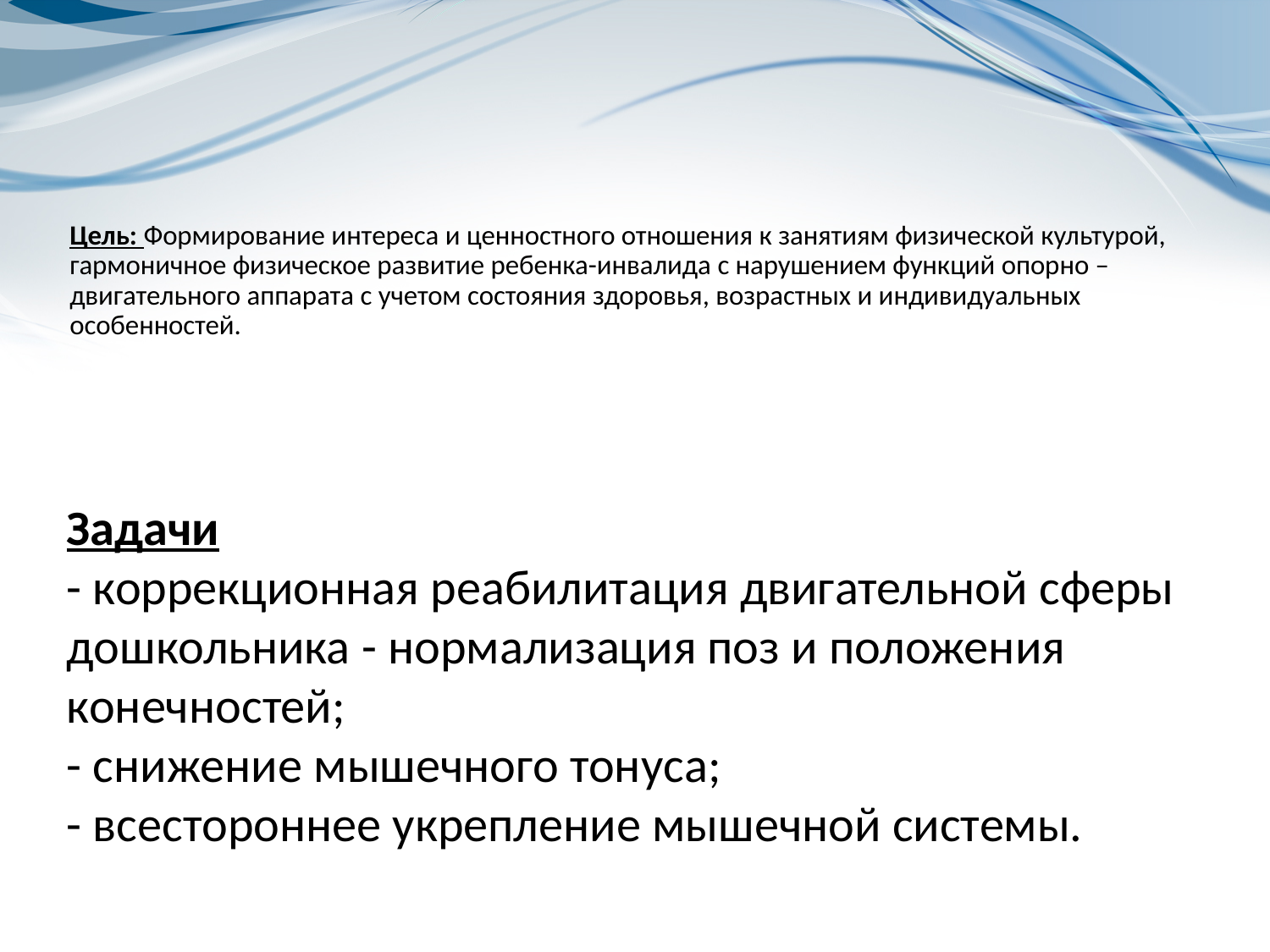

# Цель: Формирование интереса и ценностного отношения к занятиям физической культурой, гармоничное физическое развитие ребенка-инвалида с нарушением функций опорно – двигательного аппарата с учетом состояния здоровья, возрастных и индивидуальных особенностей.
Задачи
- коррекционная реабилитация двигательной сферы дошкольника - нормализация поз и положения конечностей;
- снижение мышечного тонуса;
- всестороннее укрепление мышечной системы.